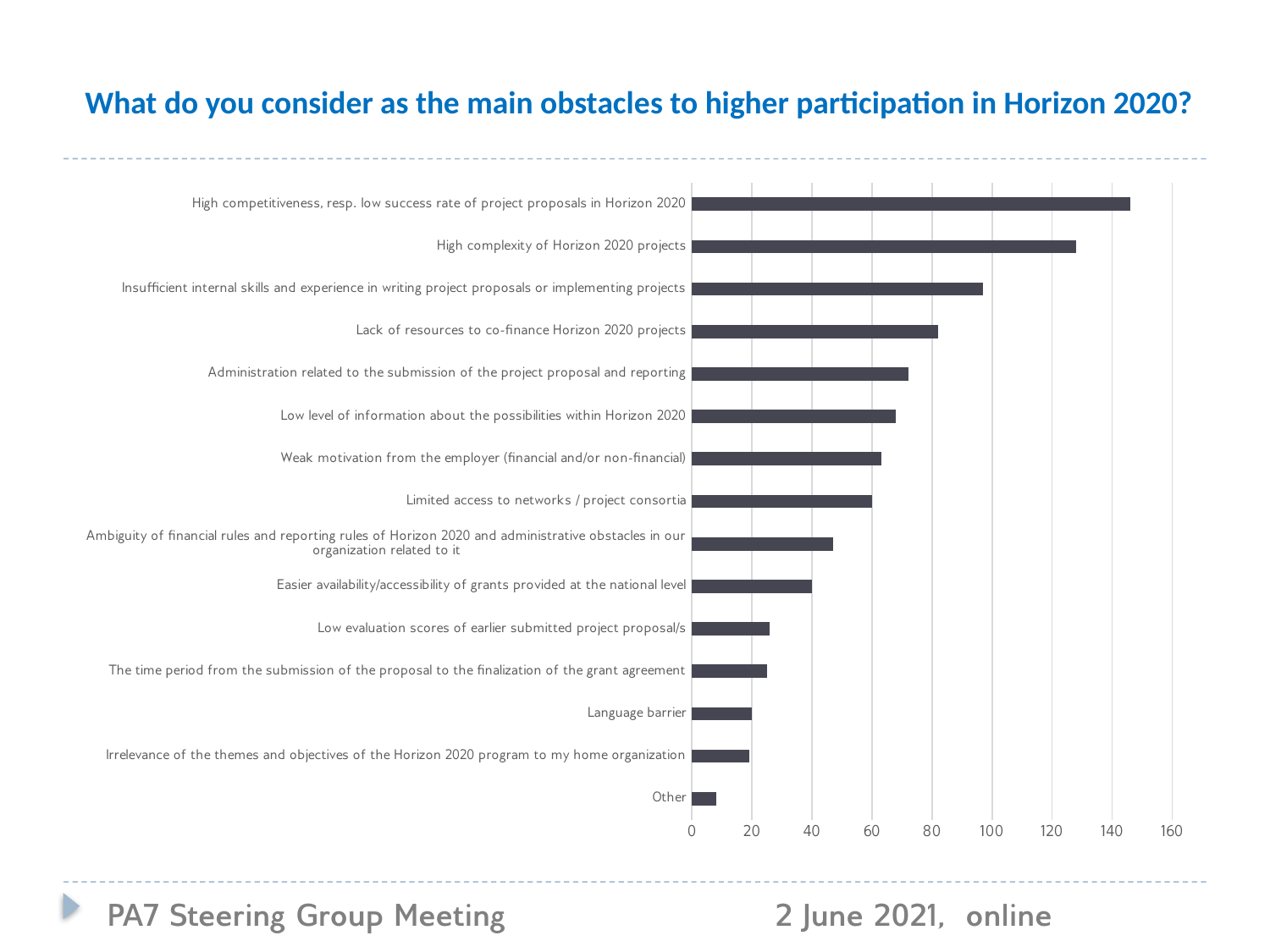

# What do you consider as the main obstacles to higher participation in Horizon 2020?

### Chart

| Category |  |
|---|---|
| Other | 8.0 |
| Irrelevance of the themes and objectives of the Horizon 2020 program to my home organization | 19.0 |
| Language barrier | 20.0 |
| The time period from the submission of the proposal to the finalization of the grant agreement | 25.0 |
| Low evaluation scores of earlier submitted project proposal/s | 26.0 |
| Easier availability/accessibility of grants provided at the national level | 40.0 |
| Ambiguity of financial rules and reporting rules of Horizon 2020 and administrative obstacles in our organization related to it | 47.0 |
| Limited access to networks / project consortia | 60.0 |
| Weak motivation from the employer (financial and/or non-financial) | 63.0 |
| Low level of information about the possibilities within Horizon 2020 | 68.0 |
| Administration related to the submission of the project proposal and reporting | 72.0 |
| Lack of resources to co-finance Horizon 2020 projects | 82.0 |
| Insufficient internal skills and experience in writing project proposals or implementing projects | 97.0 |
| High complexity of Horizon 2020 projects | 128.0 |
| High competitiveness, resp. low success rate of project proposals in Horizon 2020 | 146.0 |
PA7 Steering Group Meeting                          2 June 2021,  online